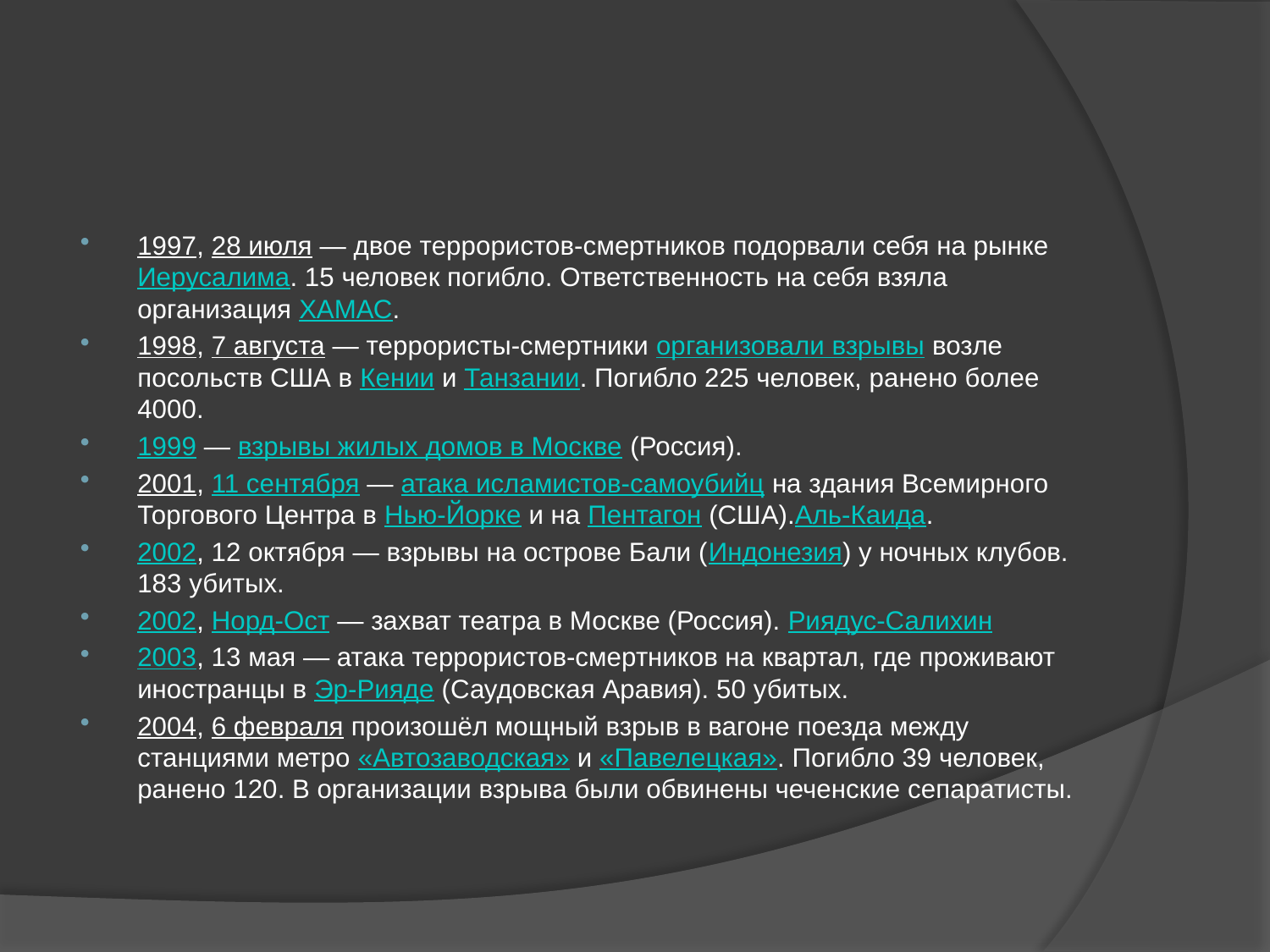

#
1997, 28 июля — двое террористов-смертников подорвали себя на рынке Иерусалима. 15 человек погибло. Ответственность на себя взяла организация ХАМАС.
1998, 7 августа — террористы-смертники организовали взрывы возле посольств США в Кении и Танзании. Погибло 225 человек, ранено более 4000.
1999 — взрывы жилых домов в Москве (Россия).
2001, 11 сентября — атака исламистов-самоубийц на здания Всемирного Торгового Центра в Нью-Йорке и на Пентагон (США).Аль-Каида.
2002, 12 октября — взрывы на острове Бали (Индонезия) у ночных клубов. 183 убитых.
2002, Норд-Ост — захват театра в Москве (Россия). Риядус-Салихин
2003, 13 мая — атака террористов-смертников на квартал, где проживают иностранцы в Эр-Рияде (Саудовская Аравия). 50 убитых.
2004, 6 февраля произошёл мощный взрыв в вагоне поезда между станциями метро «Автозаводская» и «Павелецкая». Погибло 39 человек, ранено 120. В организации взрыва были обвинены чеченские сепаратисты.